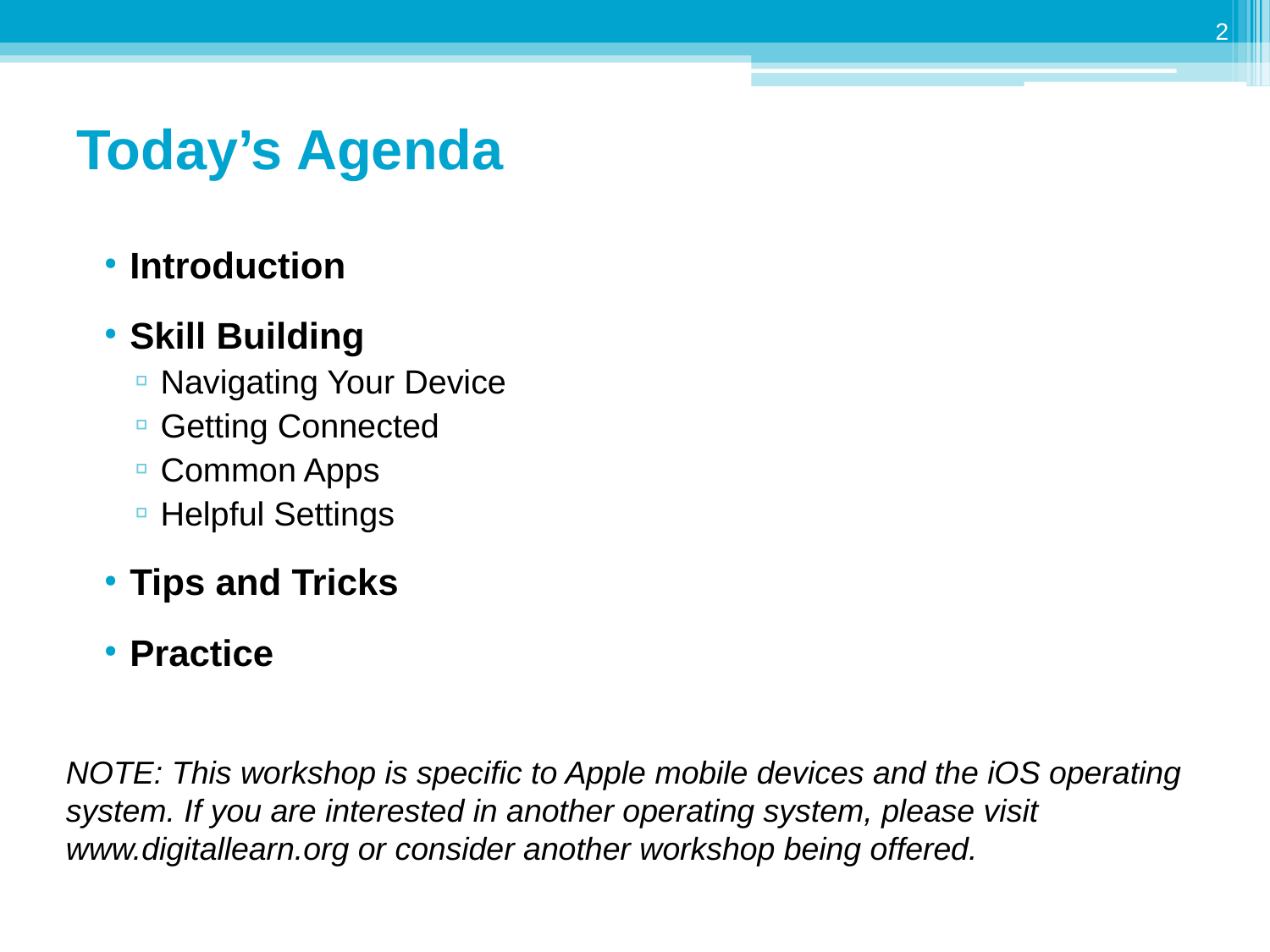

2
# Today’s Agenda
Introduction
Skill Building
Navigating Your Device
Getting Connected
Common Apps
Helpful Settings
Tips and Tricks
Practice
NOTE: This workshop is specific to Apple mobile devices and the iOS operating system. If you are interested in another operating system, please visit www.digitallearn.org or consider another workshop being offered.